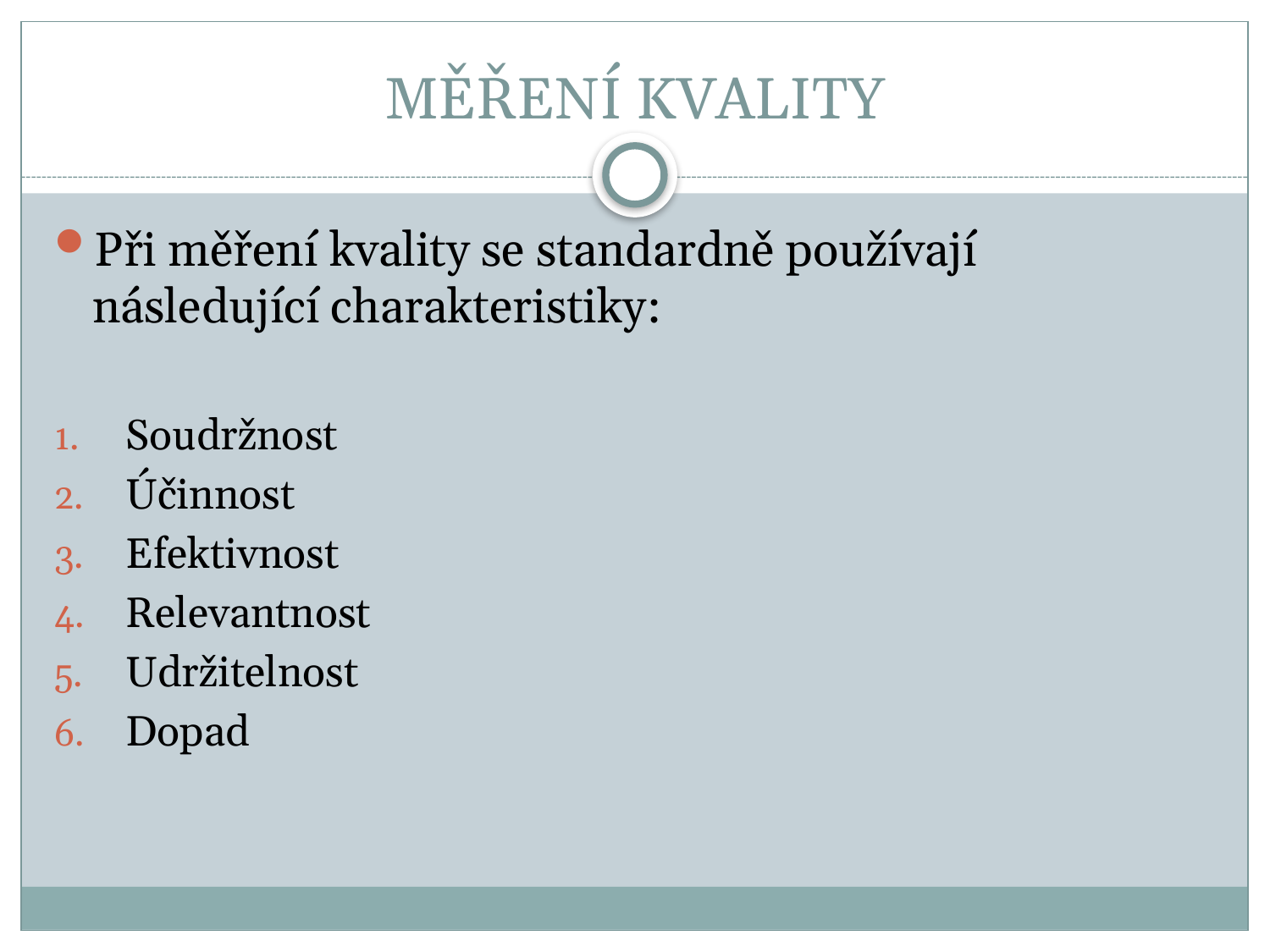

# MĚŘENÍ KVALITY
Při měření kvality se standardně používají následující charakteristiky:

Soudržnost
Účinnost
Efektivnost
Relevantnost
Udržitelnost
Dopad